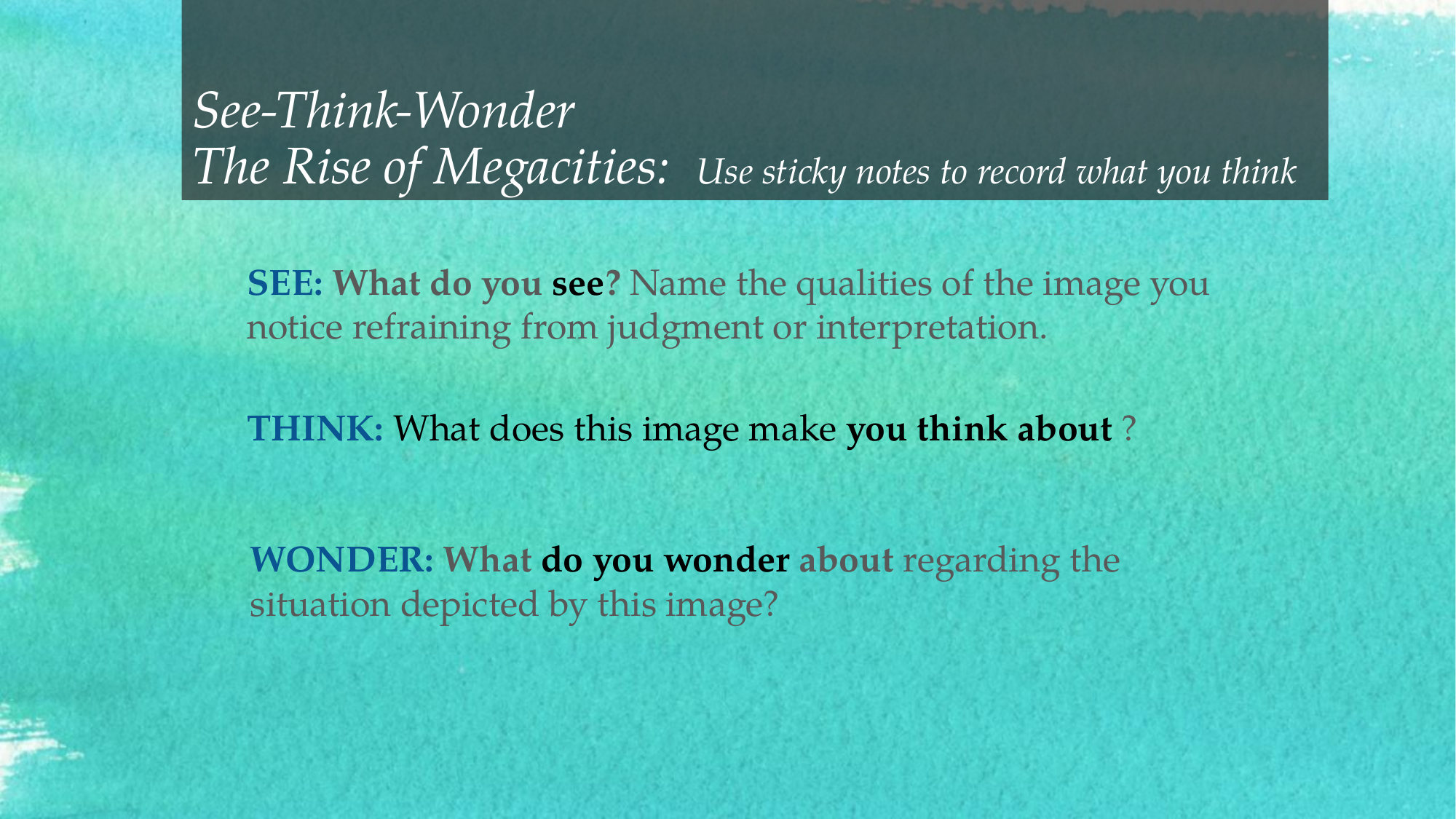

See-Think-Wonder
The Rise of Megacities:  Use sticky notes to record what you think
SEE: What do you see? Name the qualities of the image you notice refraining from judgment or interpretation.

THINK: What does this image make you think about ?

	WONDER: What do you wonder about regarding the situation depicted by this image?